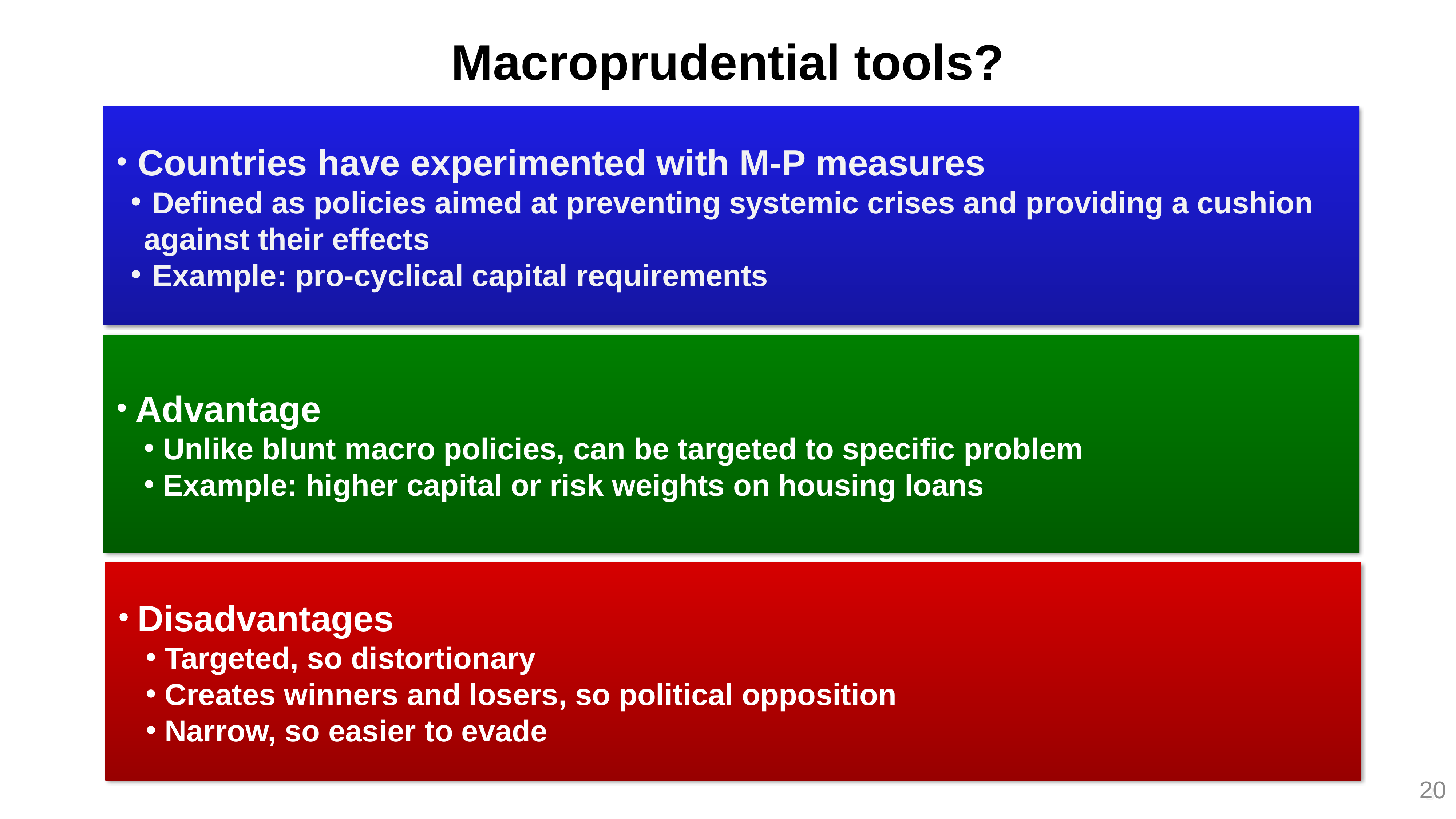

Macroprudential tools?
 Countries have experimented with M-P measures
 Defined as policies aimed at preventing systemic crises and providing a cushion against their effects
 Example: pro-cyclical capital requirements
 Advantage
 Unlike blunt macro policies, can be targeted to specific problem
 Example: higher capital or risk weights on housing loans
 Disadvantages
 Targeted, so distortionary
 Creates winners and losers, so political opposition
 Narrow, so easier to evade
20
3